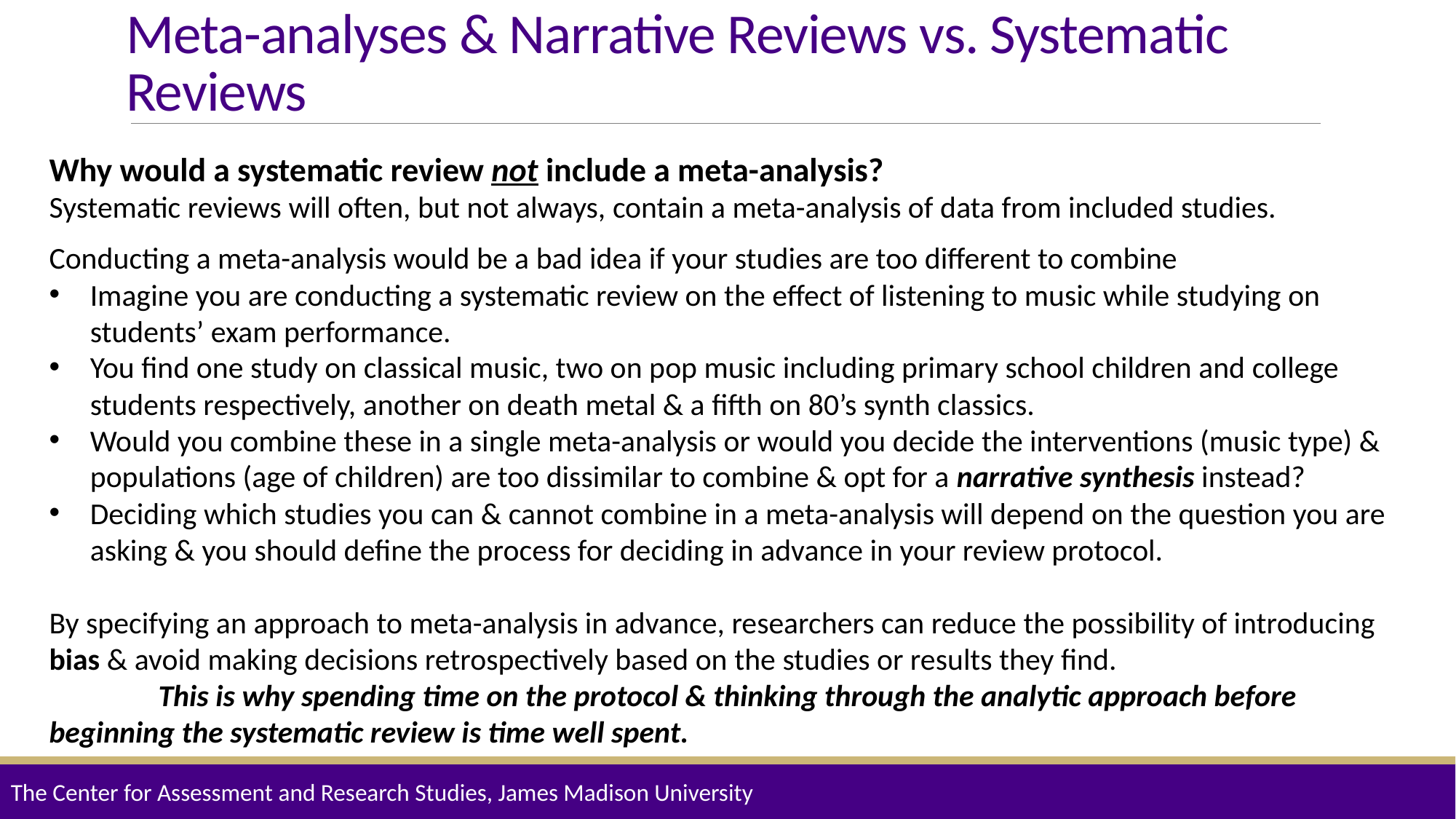

# Meta-analyses & Narrative Reviews vs. Systematic Reviews
Why would a systematic review not include a meta-analysis?
Systematic reviews will often, but not always, contain a meta-analysis of data from included studies.

Conducting a meta-analysis would be a bad idea if your studies are too different to combine
Imagine you are conducting a systematic review on the effect of listening to music while studying on students’ exam performance.
You find one study on classical music, two on pop music including primary school children and college students respectively, another on death metal & a fifth on 80’s synth classics.
Would you combine these in a single meta-analysis or would you decide the interventions (music type) & populations (age of children) are too dissimilar to combine & opt for a narrative synthesis instead?
Deciding which studies you can & cannot combine in a meta-analysis will depend on the question you are asking & you should define the process for deciding in advance in your review protocol.

By specifying an approach to meta-analysis in advance, researchers can reduce the possibility of introducing bias & avoid making decisions retrospectively based on the studies or results they find.
	This is why spending time on the protocol & thinking through the analytic approach before 	beginning the systematic review is time well spent.
The Center for Assessment and Research Studies, James Madison University